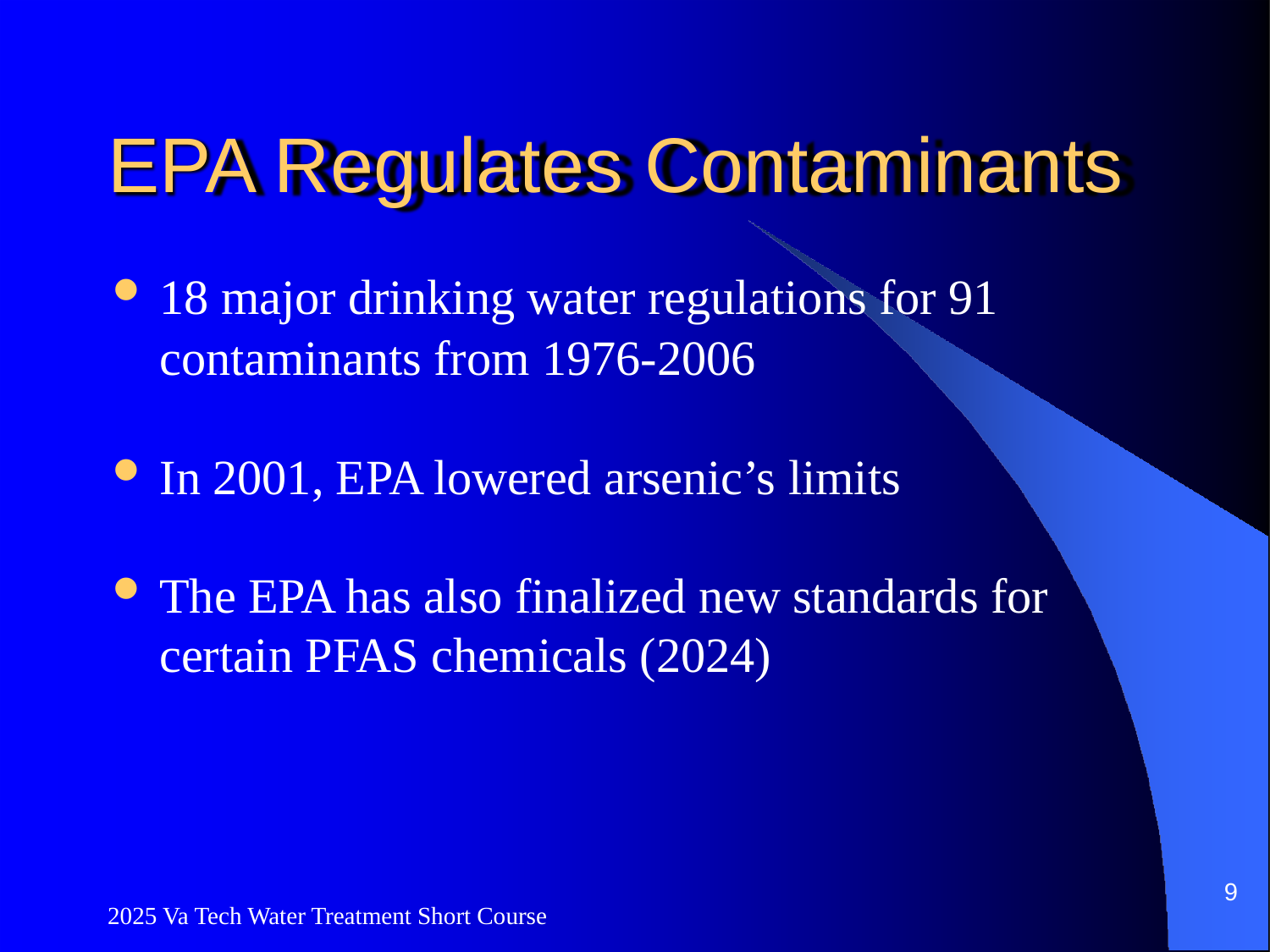

# EPA Regulates Contaminants
18 major drinking water regulations for 91  contaminants from 1976-2006

In 2001, EPA lowered arsenic’s limits

The EPA has also finalized new standards for certain PFAS chemicals (2024)

9
2025 Va Tech Water Treatment Short Course